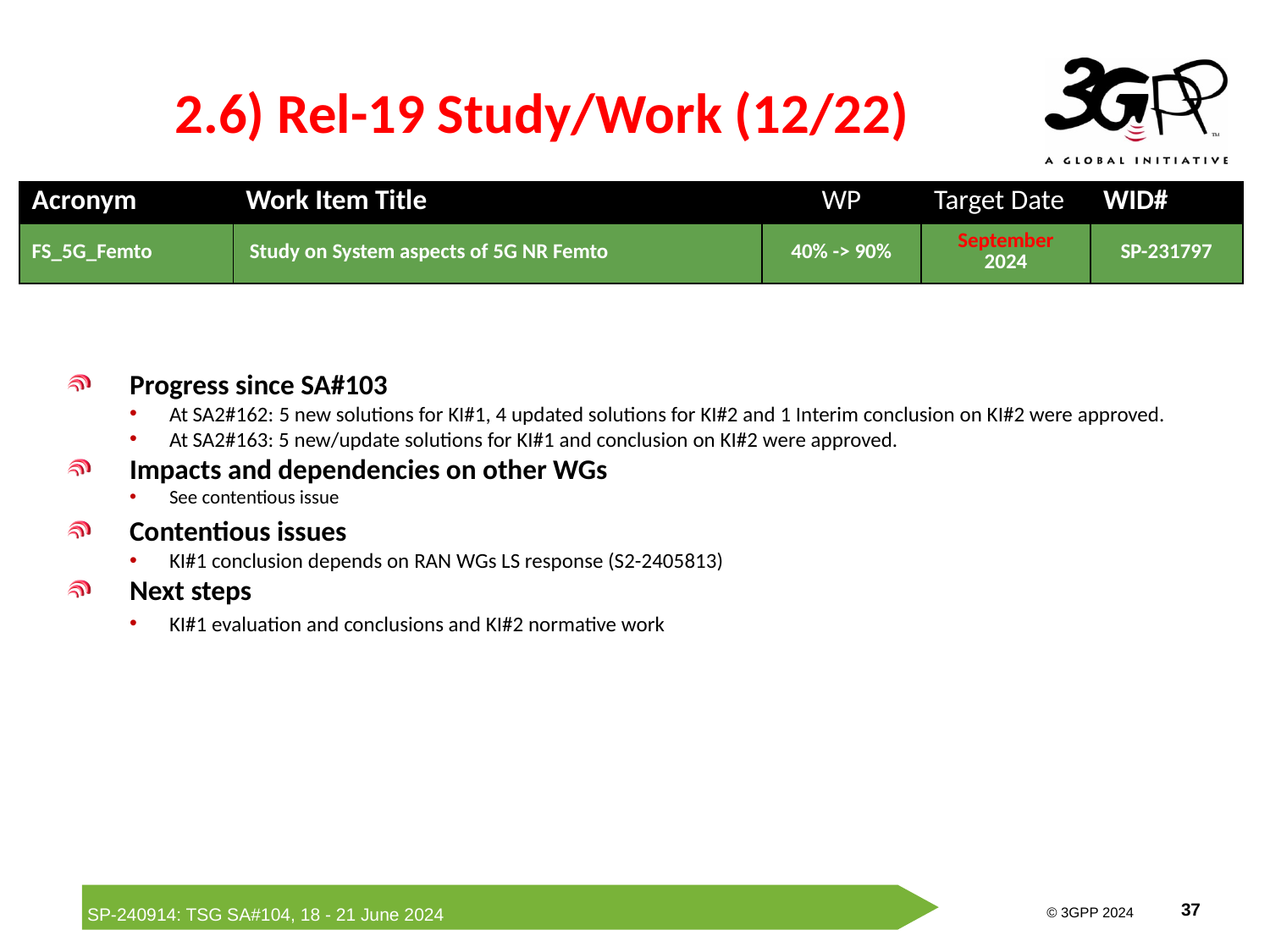

# 2.6) Rel-19 Study/Work (12/22)
| Acronym | Work Item Title | WP | Target Date | WID# |
| --- | --- | --- | --- | --- |
| FS\_5G\_Femto | Study on System aspects of 5G NR Femto | 40% -> 90% | September 2024 | SP-231797 |
Progress since SA#103
At SA2#162: 5 new solutions for KI#1, 4 updated solutions for KI#2 and 1 Interim conclusion on KI#2 were approved.
At SA2#163: 5 new/update solutions for KI#1 and conclusion on KI#2 were approved.
Impacts and dependencies on other WGs
See contentious issue
Contentious issues
KI#1 conclusion depends on RAN WGs LS response (S2-2405813)
Next steps
KI#1 evaluation and conclusions and KI#2 normative work